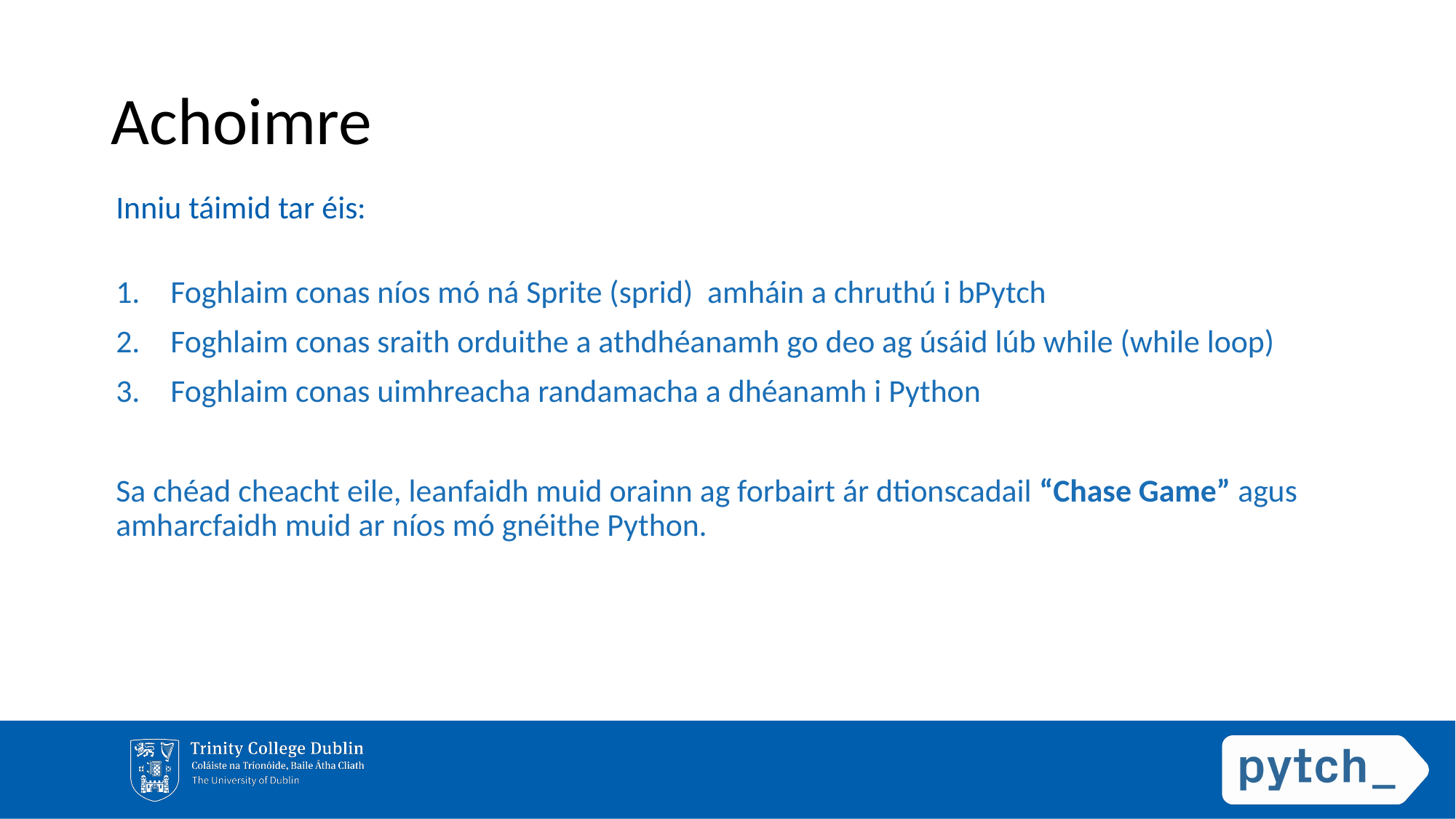

# Achoimre
Inniu táimid tar éis:

Foghlaim conas níos mó ná Sprite (sprid)  amháin a chruthú i bPytch
Foghlaim conas sraith orduithe a athdhéanamh go deo ag úsáid lúb while (while loop)
Foghlaim conas uimhreacha randamacha a dhéanamh i Python

Sa chéad cheacht eile, leanfaidh muid orainn ag forbairt ár dtionscadail “Chase Game” agus amharcfaidh muid ar níos mó gnéithe Python.